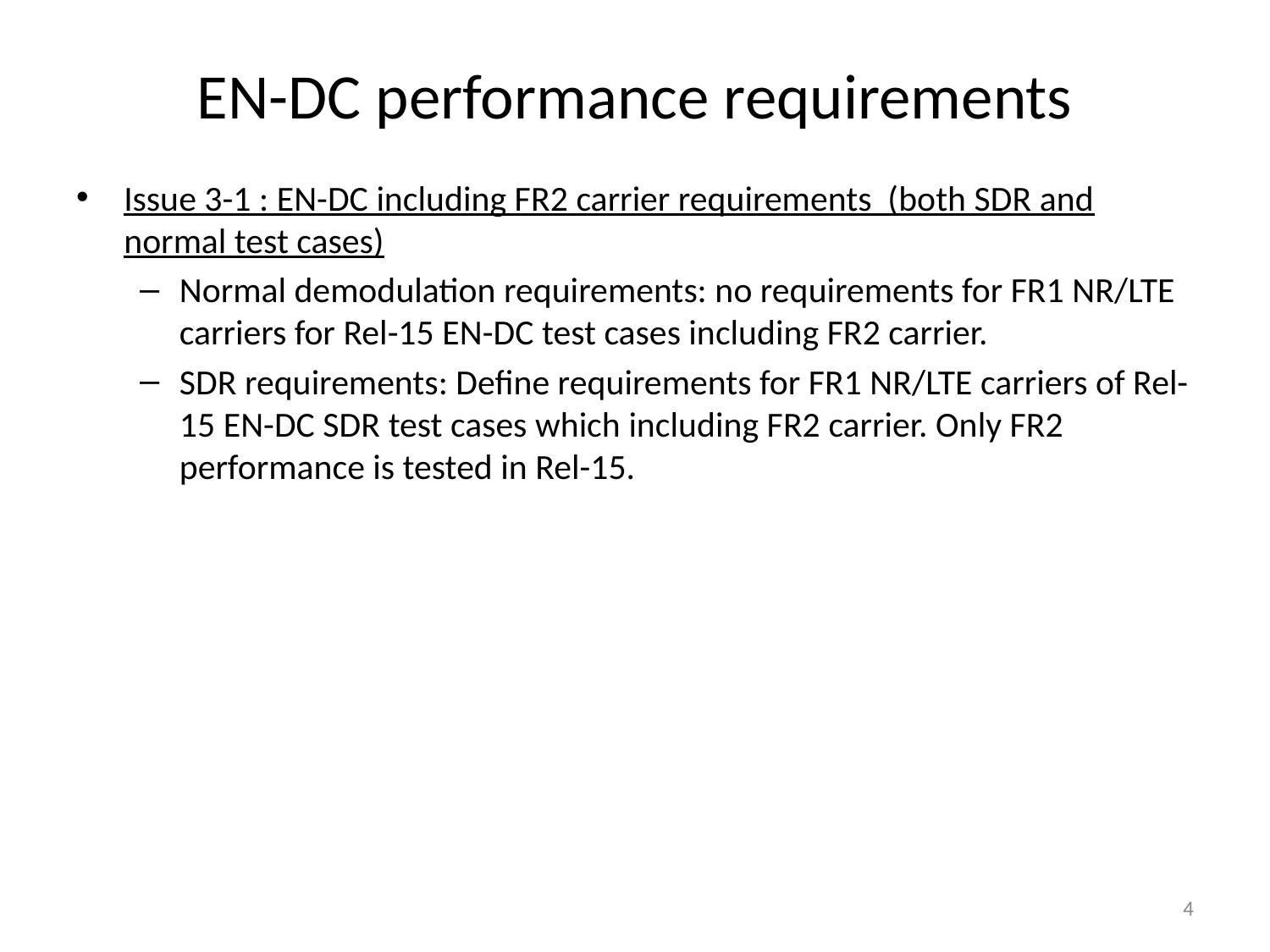

# EN-DC performance requirements
Issue 3-1 : EN-DC including FR2 carrier requirements  (both SDR and normal test cases)
Normal demodulation requirements: no requirements for FR1 NR/LTE carriers for Rel-15 EN-DC test cases including FR2 carrier.
SDR requirements: Define requirements for FR1 NR/LTE carriers of Rel-15 EN-DC SDR test cases which including FR2 carrier. Only FR2 performance is tested in Rel-15.

4